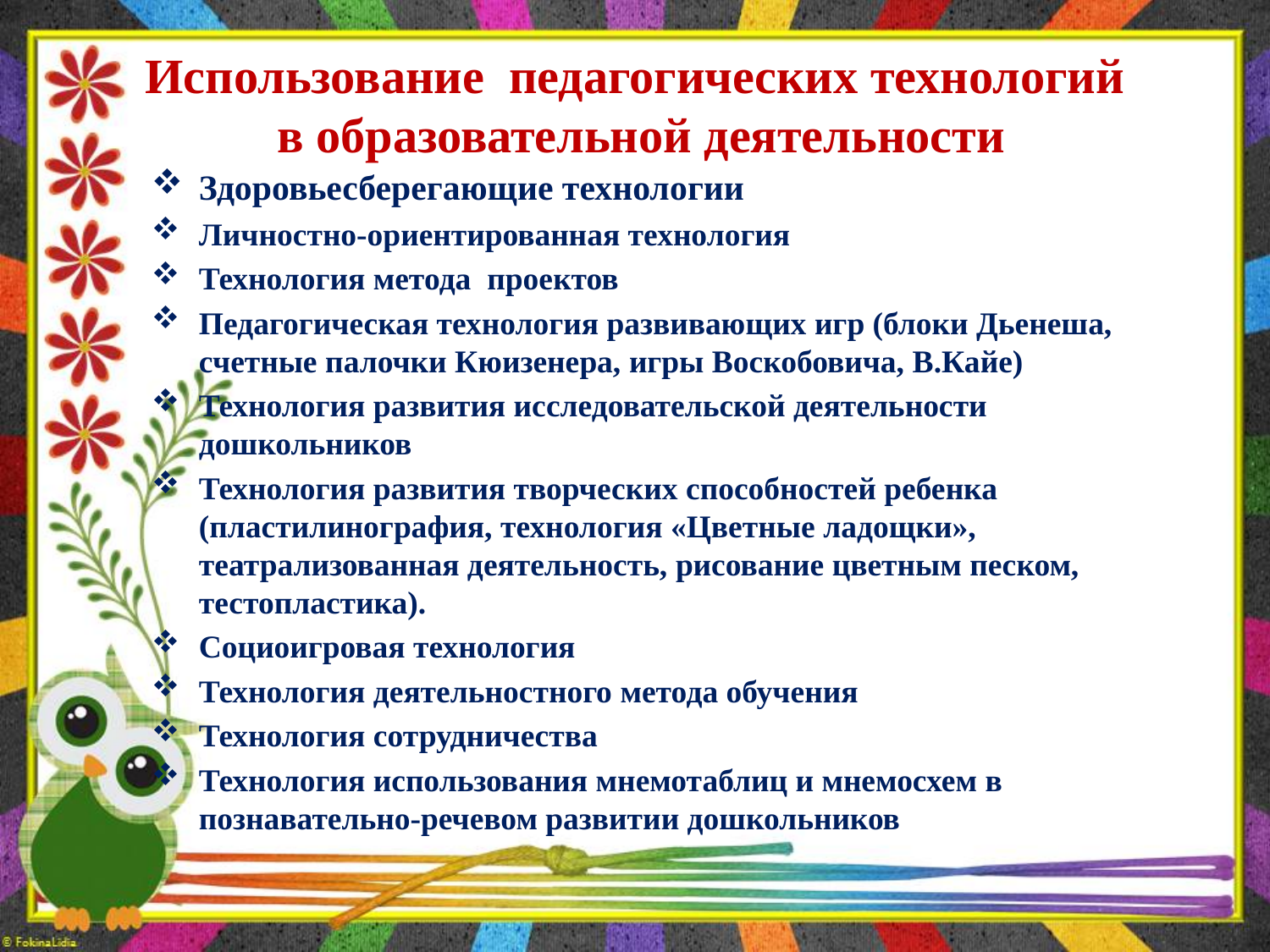

# Использование  педагогических технологий в образовательной деятельности
Здоровьесберегающие технологии
Личностно-ориентированная технология
Технология метода  проектов
Педагогическая технология развивающих игр (блоки Дьенеша, счетные палочки Кюизенера, игры Воскобовича, В.Кайе)
Технология развития исследовательской деятельности дошкольников
Технология развития творческих способностей ребенка (пластилинография, технология «Цветные ладощки», театрализованная деятельность, рисование цветным песком, тестопластика).
Социоигровая технология
Технология деятельностного метода обучения
Технология сотрудничества
Технология использования мнемотаблиц и мнемосхем в познавательно-речевом развитии дошкольников